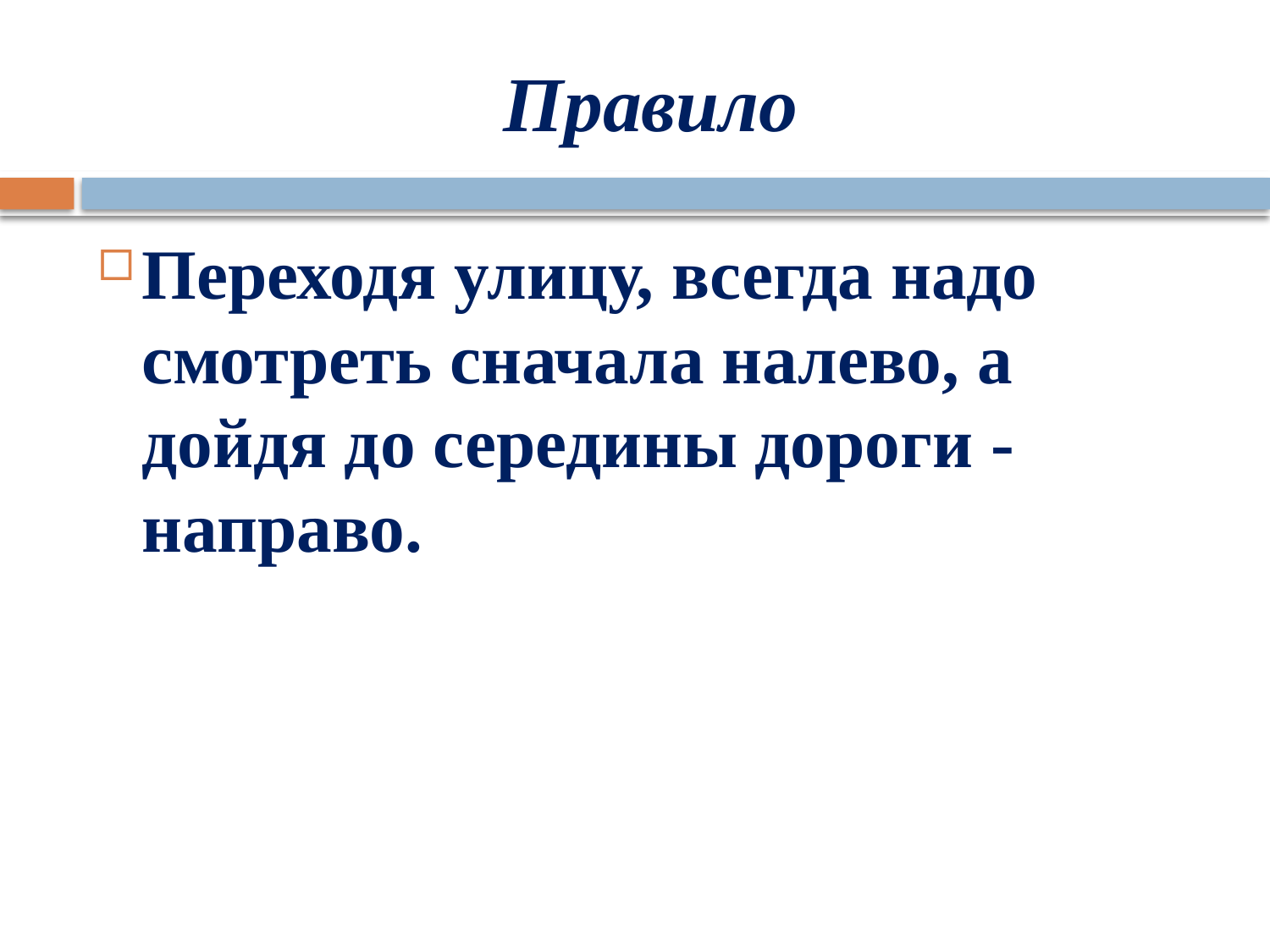

# Правило
Переходя улицу, всегда надо смотреть сначала налево, а дойдя до середины дороги - направо.